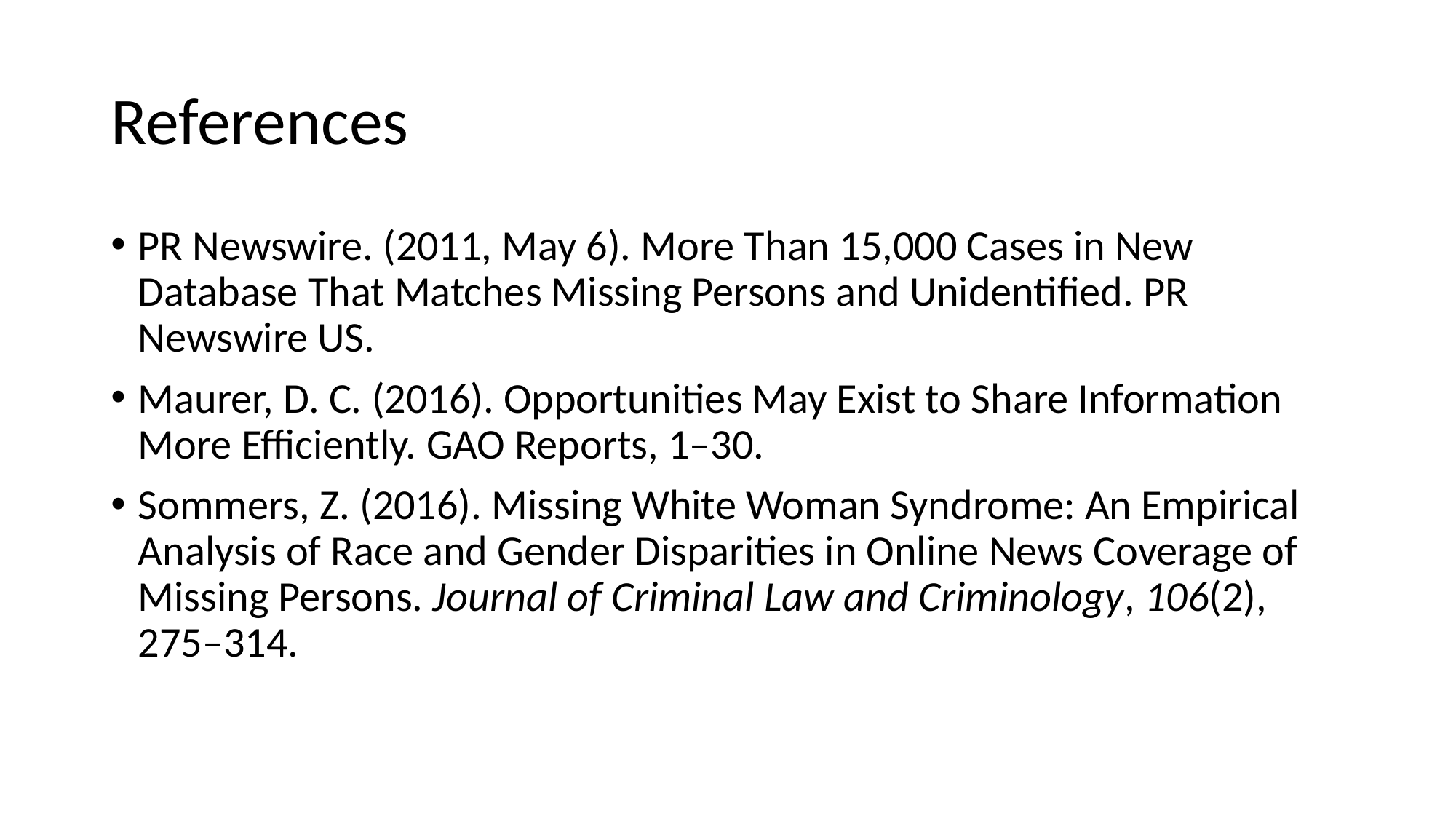

# References
PR Newswire. (2011, May 6). More Than 15,000 Cases in New Database That Matches Missing Persons and Unidentified. PR Newswire US.
Maurer, D. C. (2016). Opportunities May Exist to Share Information More Efficiently. GAO Reports, 1–30.
Sommers, Z. (2016). Missing White Woman Syndrome: An Empirical Analysis of Race and Gender Disparities in Online News Coverage of Missing Persons. Journal of Criminal Law and Criminology, 106(2), 275–314.